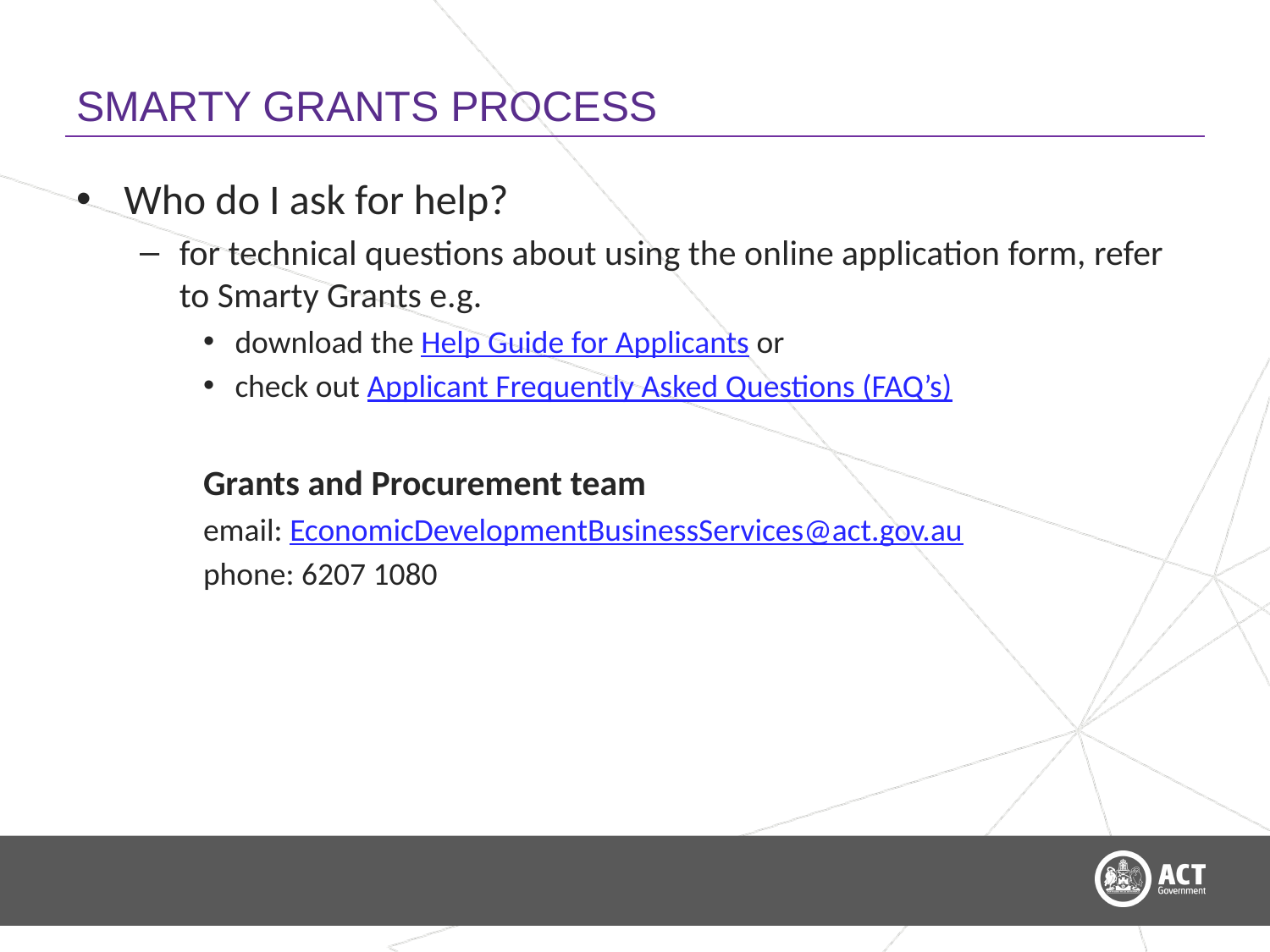

# SMARTY GRANTS PROCESS
Who do I ask for help?
for technical questions about using the online application form, refer to Smarty Grants e.g.
download the Help Guide for Applicants or
check out Applicant Frequently Asked Questions (FAQ’s)

Grants and Procurement team
email: EconomicDevelopmentBusinessServices@act.gov.au
phone: 6207 1080